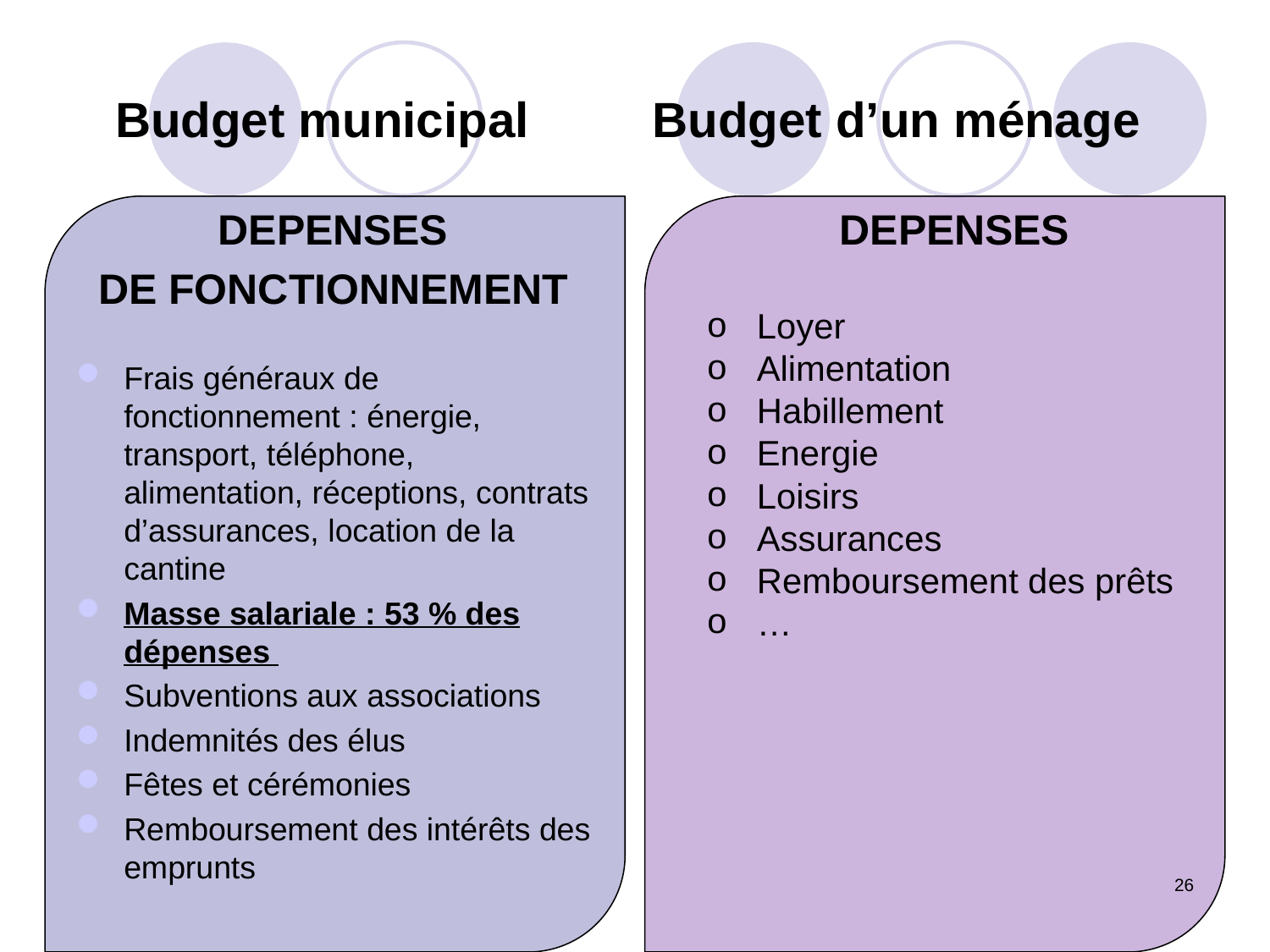

# Budget municipal         Budget d’un ménage

DEPENSES
DE FONCTIONNEMENT

Frais généraux de fonctionnement : énergie, transport, téléphone, alimentation, réceptions, contrats d’assurances, location de la cantine
Masse salariale : 53 % des dépenses
Subventions aux associations
Indemnités des élus
Fêtes et cérémonies
Remboursement des intérêts des emprunts

DEPENSES

  Loyer
  Alimentation
  Habillement
  Energie
  Loisirs
  Assurances
  Remboursement des prêts
  …

26